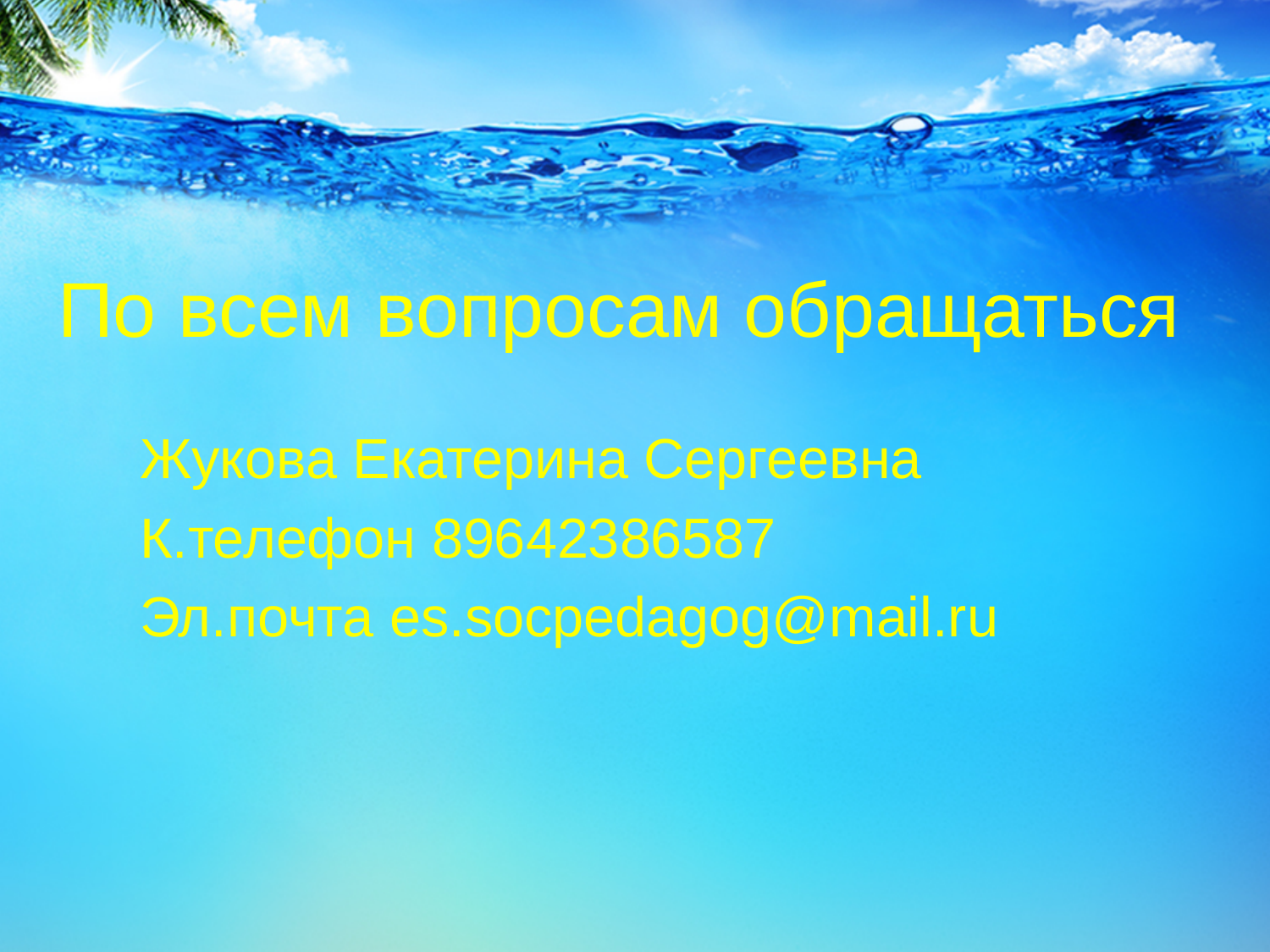

# По всем вопросам обращаться
Жукова Екатерина Сергеевна
К.телефон 89642386587
Эл.почта es.socpedagog@mail.ru